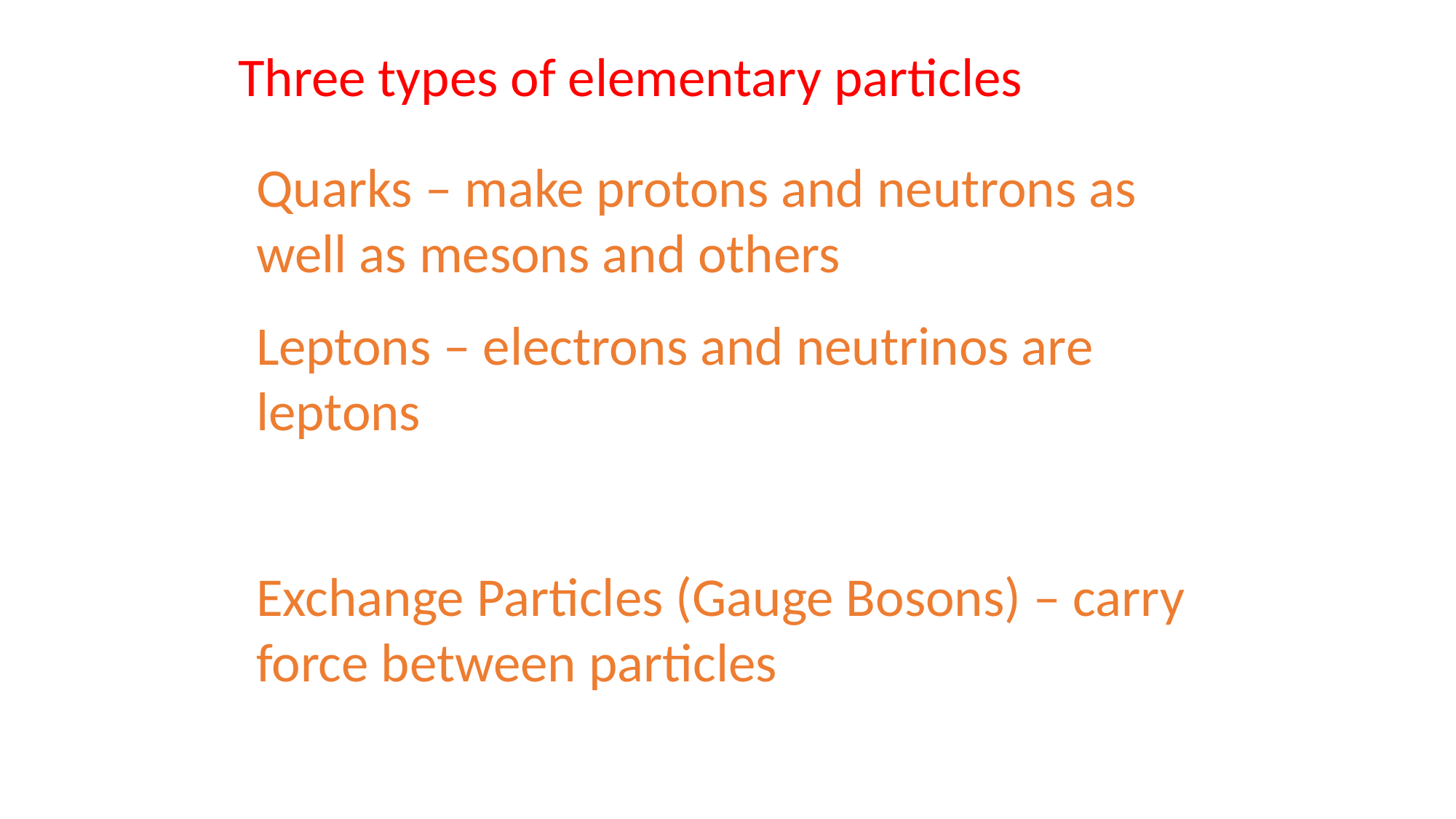

Three types of elementary particles
Quarks – make protons and neutrons as well as mesons and others
Leptons – electrons and neutrinos are leptons

Exchange Particles (Gauge Bosons) – carry force between particles